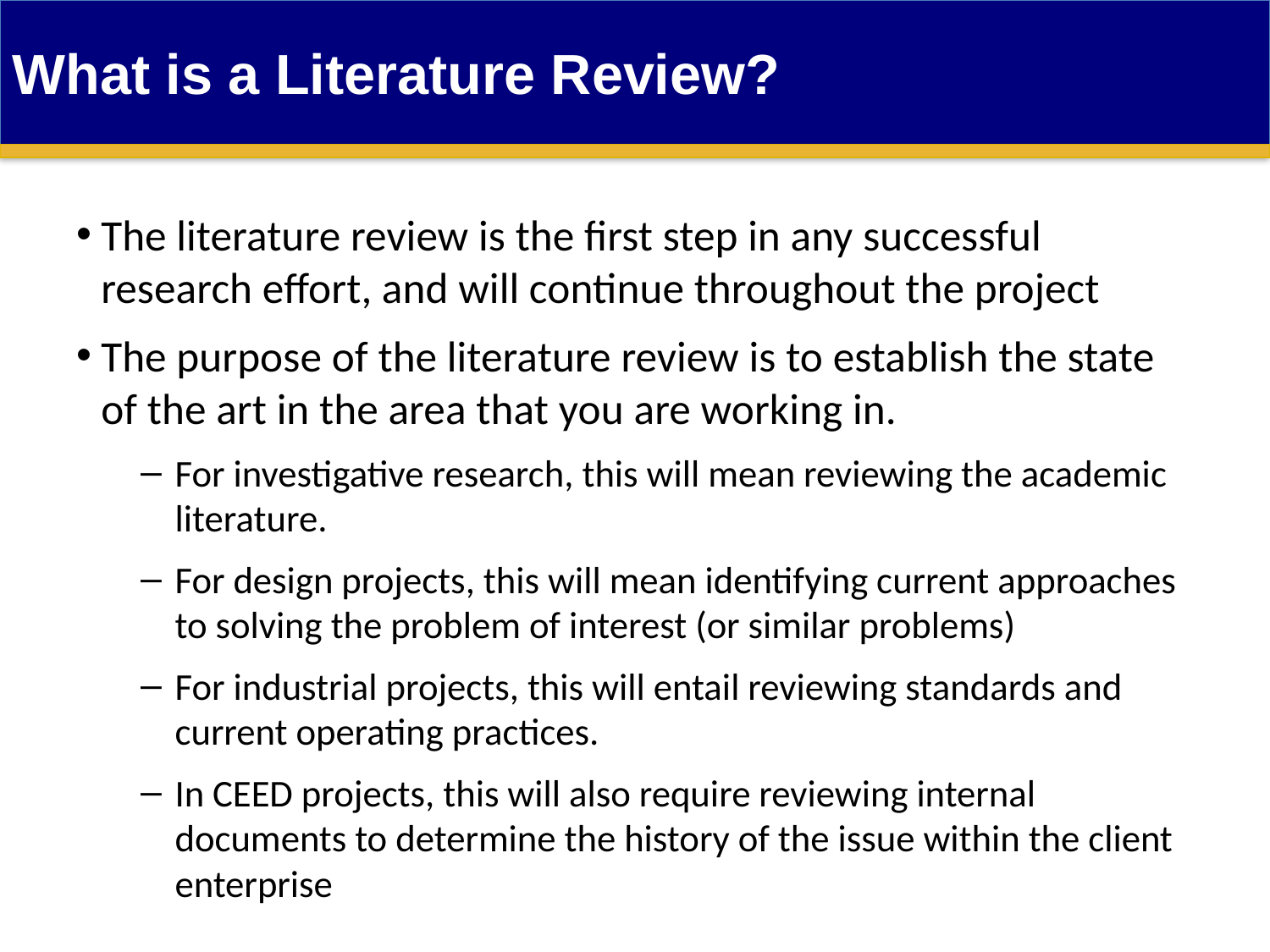

What is a Literature Review?

The literature review is the first step in any successful research effort, and will continue throughout the project
The purpose of the literature review is to establish the state of the art in the area that you are working in.
For investigative research, this will mean reviewing the academic literature.
For design projects, this will mean identifying current approaches to solving the problem of interest (or similar problems)
For industrial projects, this will entail reviewing standards and current operating practices.
In CEED projects, this will also require reviewing internal documents to determine the history of the issue within the client enterprise